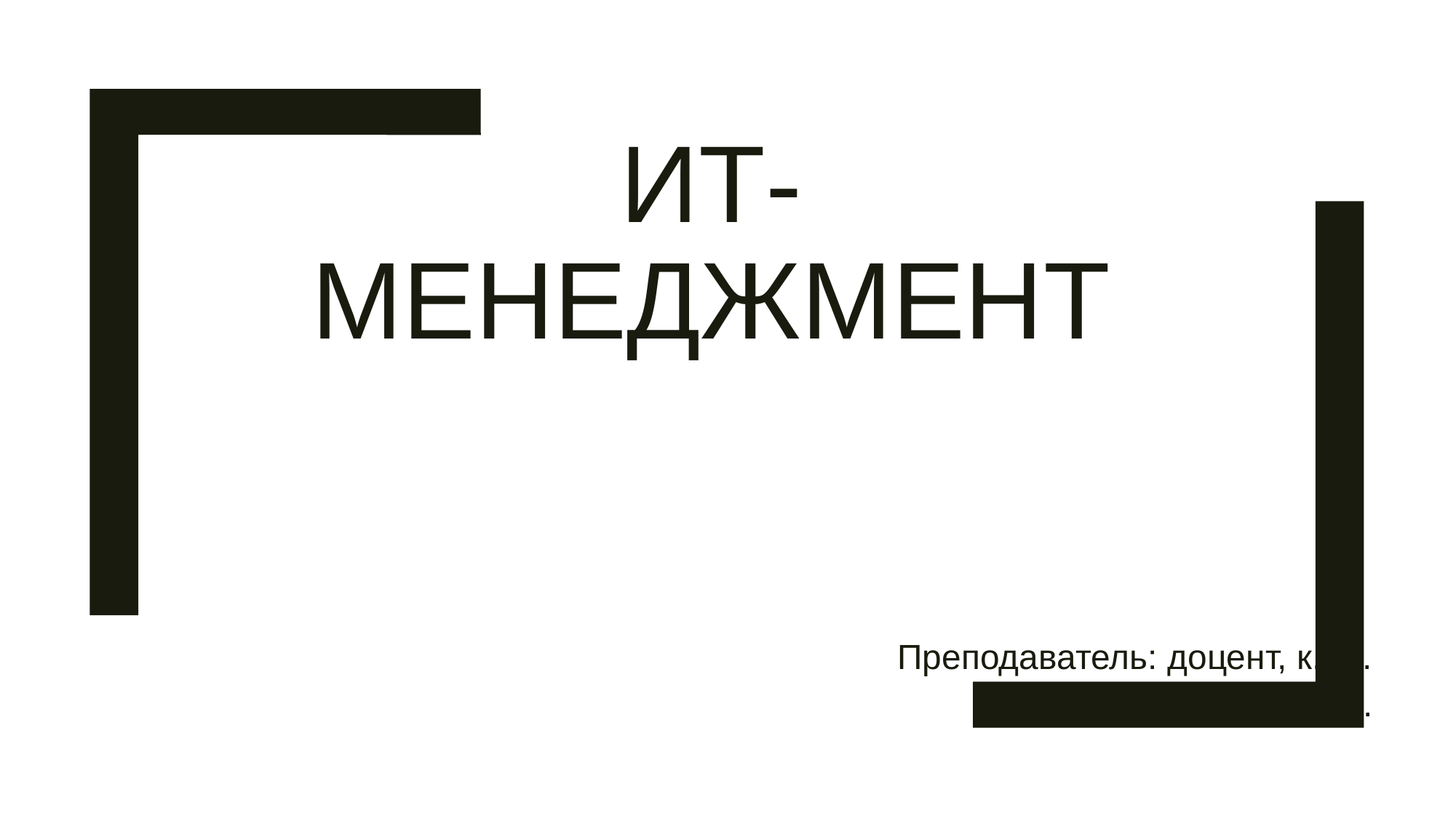

# ИТ-Менеджмент
Преподаватель: доцент, к.т.н.
Шаповалова Е.В.